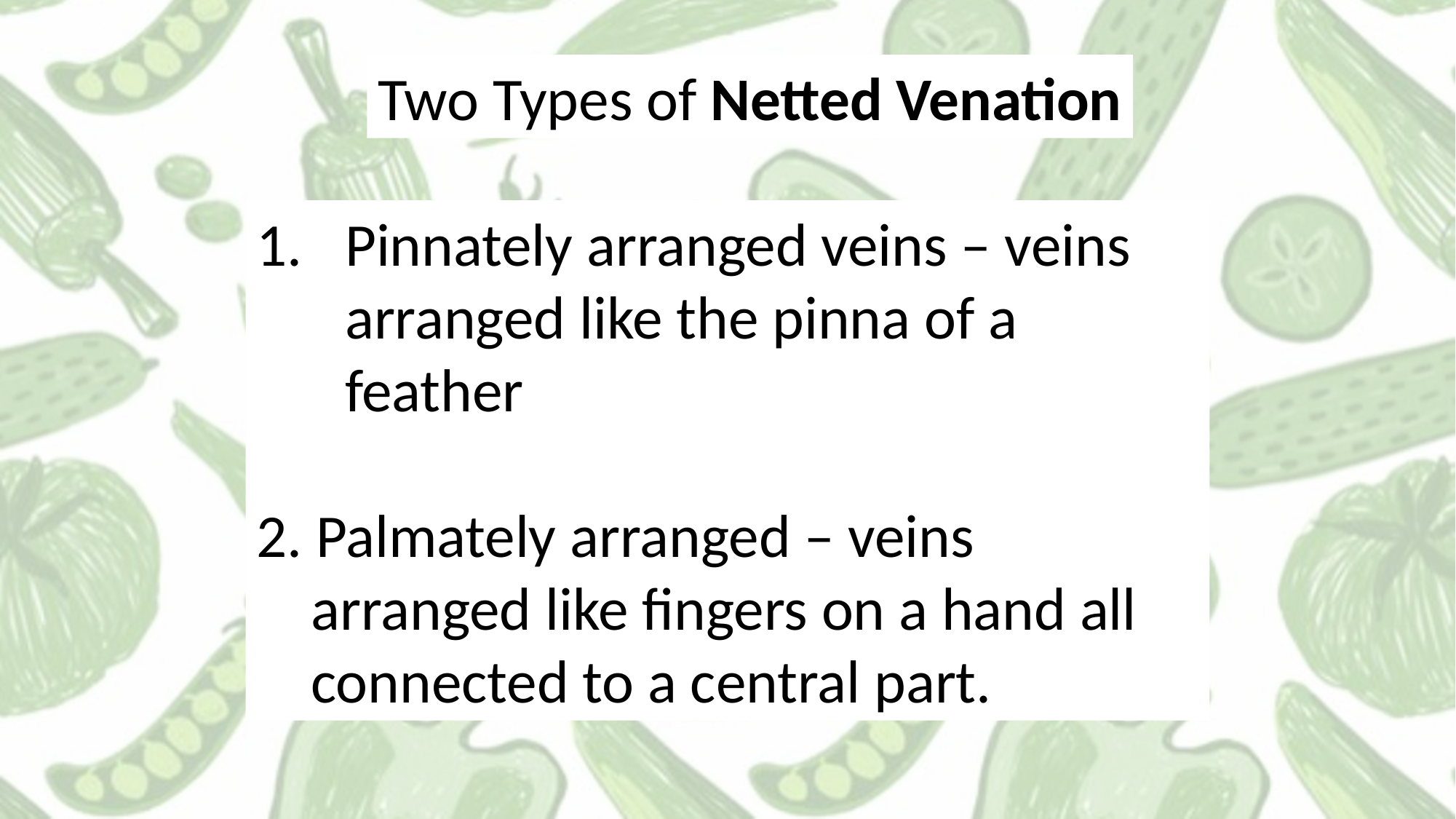

Two Types of Netted Venation
Pinnately arranged veins – veins arranged like the pinna of a feather

2. Palmately arranged – veins
    arranged like fingers on a hand all
    connected to a central part.